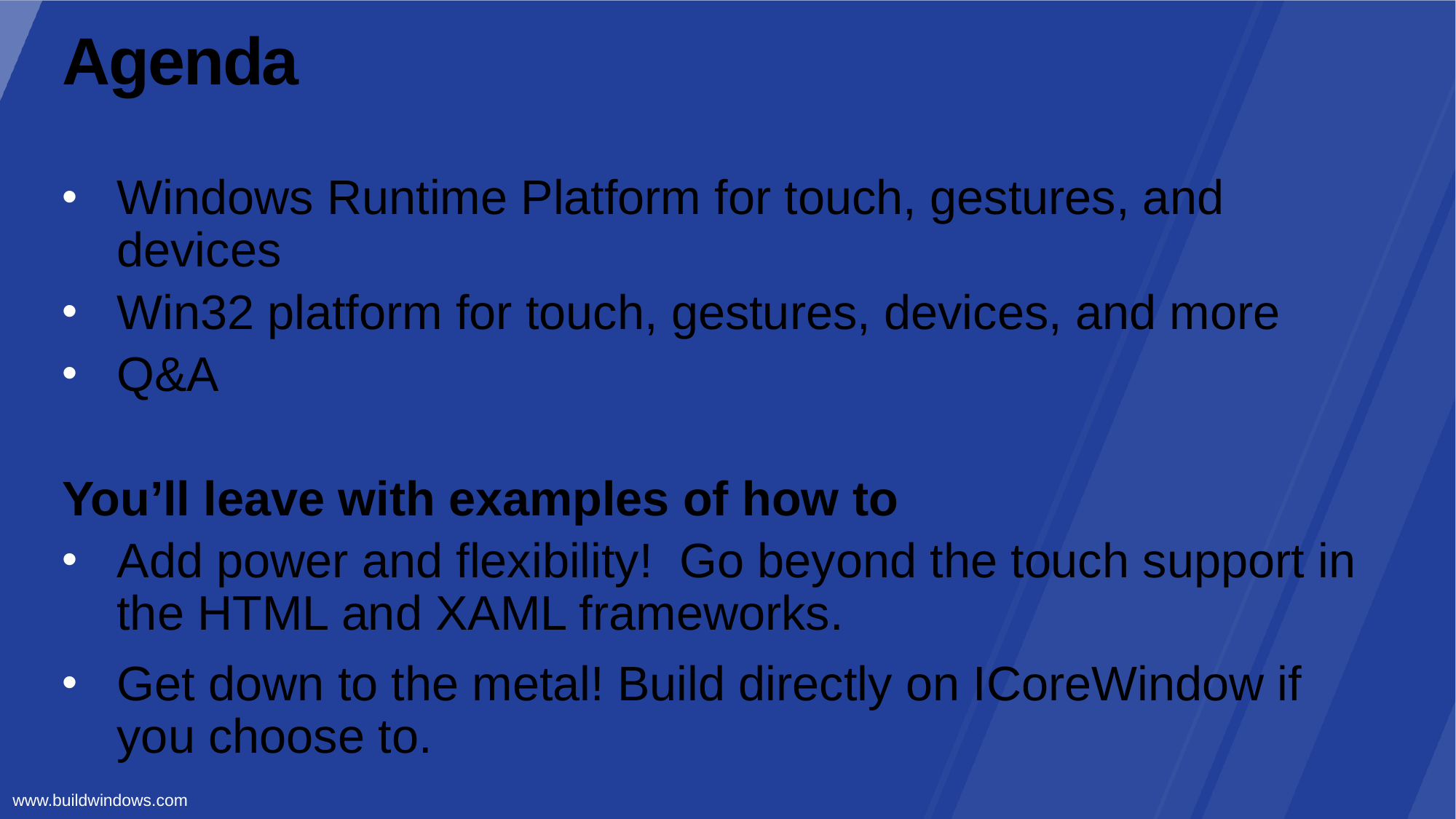

# Agenda
Windows Runtime Platform for touch, gestures, and devices
Win32 platform for touch, gestures, devices, and more
Q&A

You’ll leave with examples of how to
Add power and flexibility!  Go beyond the touch support in the HTML and XAML frameworks.
Get down to the metal! Build directly on ICoreWindow if you choose to.